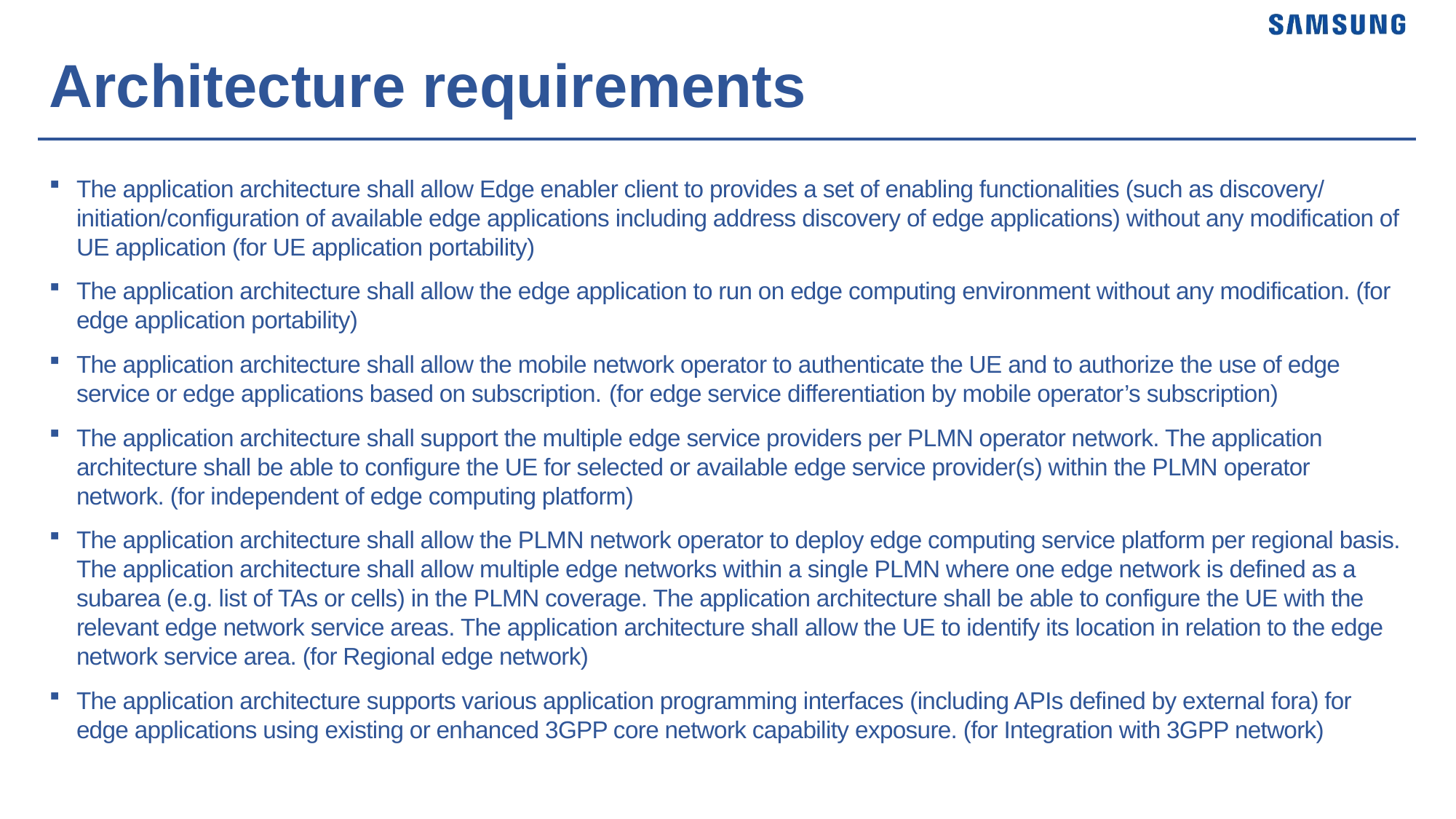

# Architecture requirements
The application architecture shall allow Edge enabler client to provides a set of enabling functionalities (such as discovery/initiation/configuration of available edge applications including address discovery of edge applications) without any modification of UE application (for UE application portability)
The application architecture shall allow the edge application to run on edge computing environment without any modification. (for edge application portability)
The application architecture shall allow the mobile network operator to authenticate the UE and to authorize the use of edge service or edge applications based on subscription. (for edge service differentiation by mobile operator’s subscription)
The application architecture shall support the multiple edge service providers per PLMN operator network. The application architecture shall be able to configure the UE for selected or available edge service provider(s) within the PLMN operator network. (for independent of edge computing platform)
The application architecture shall allow the PLMN network operator to deploy edge computing service platform per regional basis. The application architecture shall allow multiple edge networks within a single PLMN where one edge network is defined as a subarea (e.g. list of TAs or cells) in the PLMN coverage. The application architecture shall be able to configure the UE with the relevant edge network service areas. The application architecture shall allow the UE to identify its location in relation to the edge network service area. (for Regional edge network)
The application architecture supports various application programming interfaces (including APIs defined by external fora) for edge applications using existing or enhanced 3GPP core network capability exposure. (for Integration with 3GPP network)